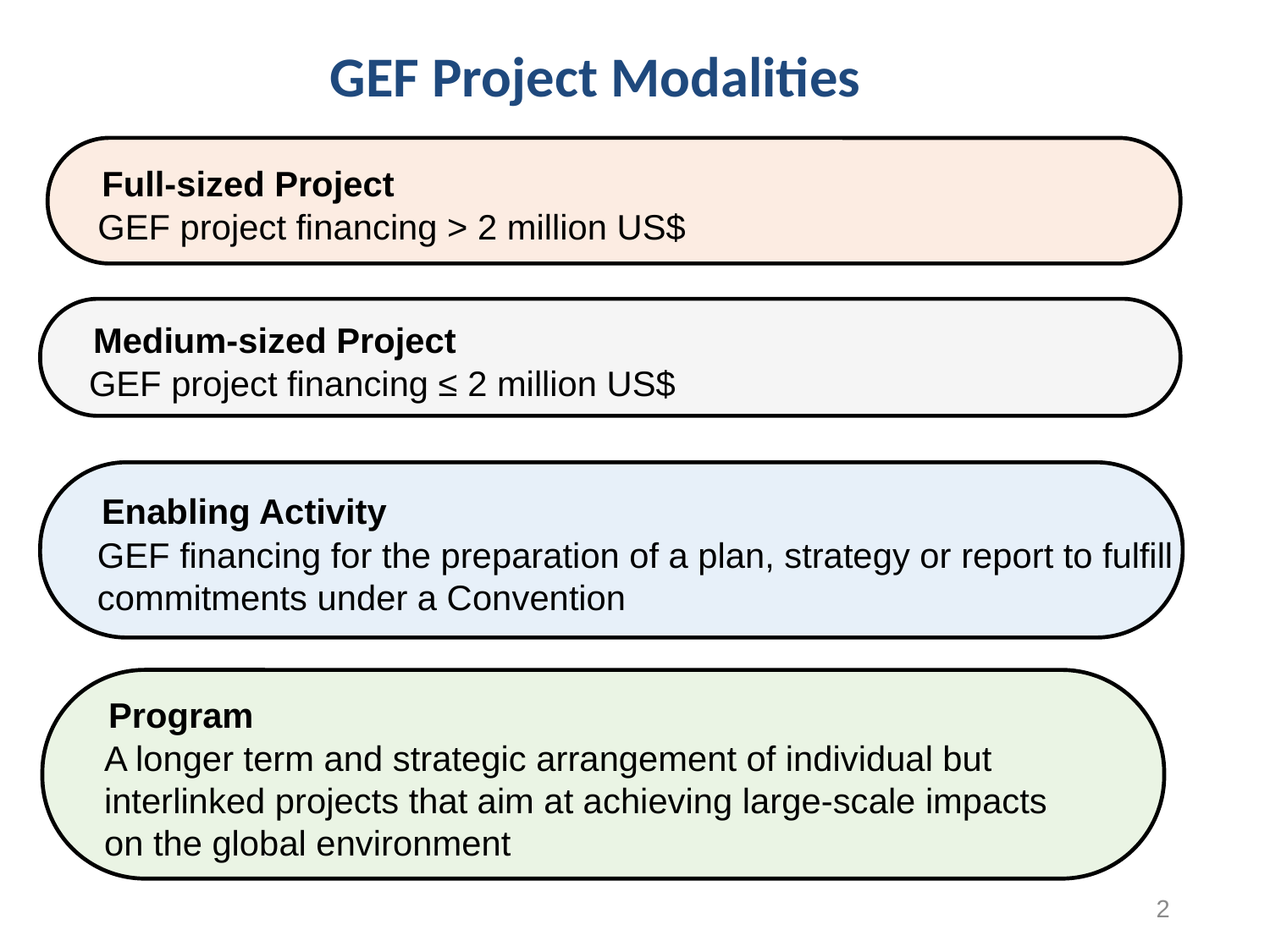

# GEF Project Modalities
  Full-sized Project
  GEF project financing > 2 million US$
  Medium-sized Project
  GEF project financing ≤ 2 million US$
  Enabling Activity
  GEF financing for the preparation of a plan, strategy or report to fulfill
  commitments under a Convention
  Program
  A longer term and strategic arrangement of individual but
  interlinked projects that aim at achieving large-scale impacts
  on the global environment
2